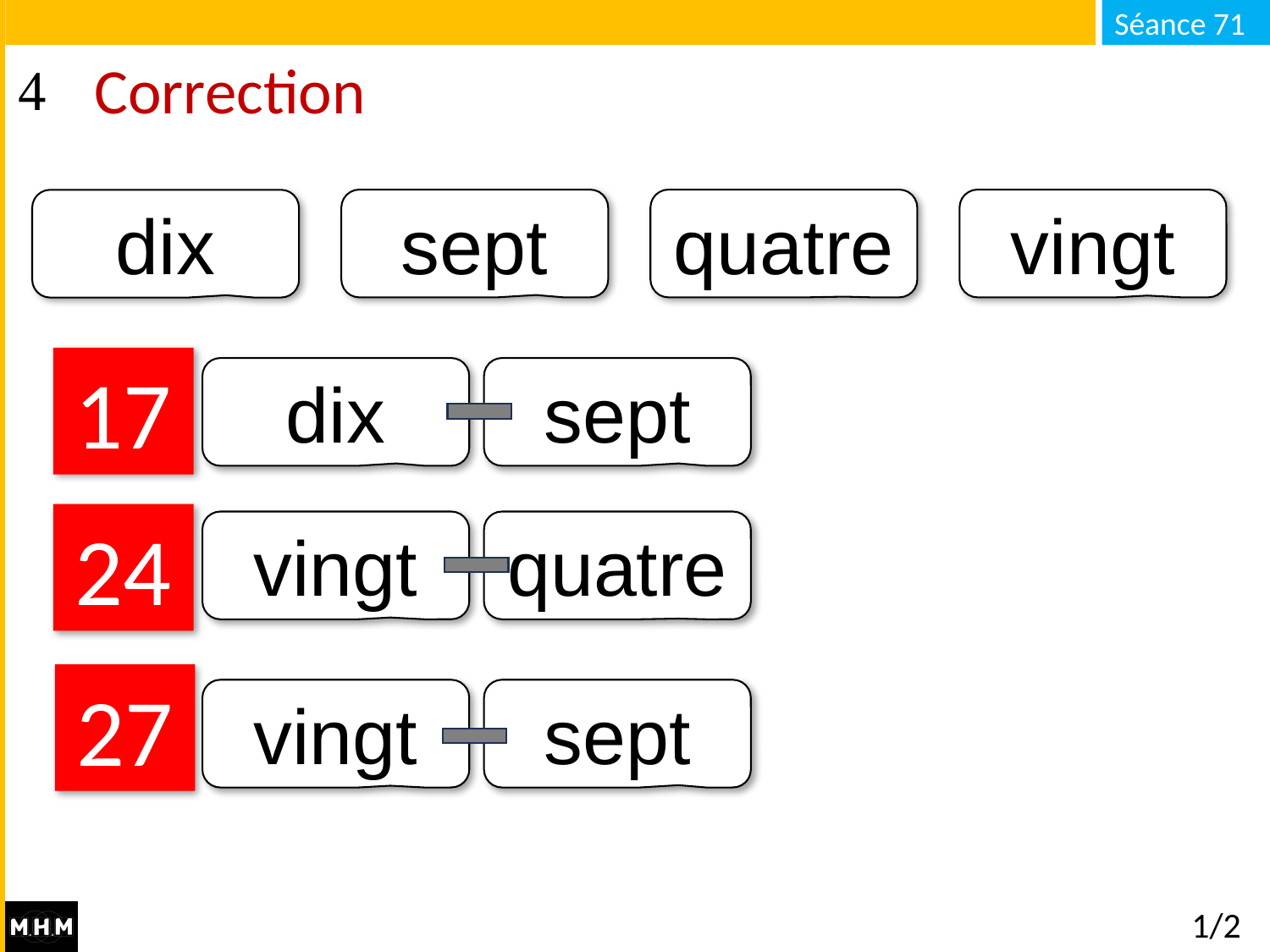

# Correction
sept
quatre
vingt
dix
17
dix
sept

24
vingt
quatre

27
vingt
sept

1/2